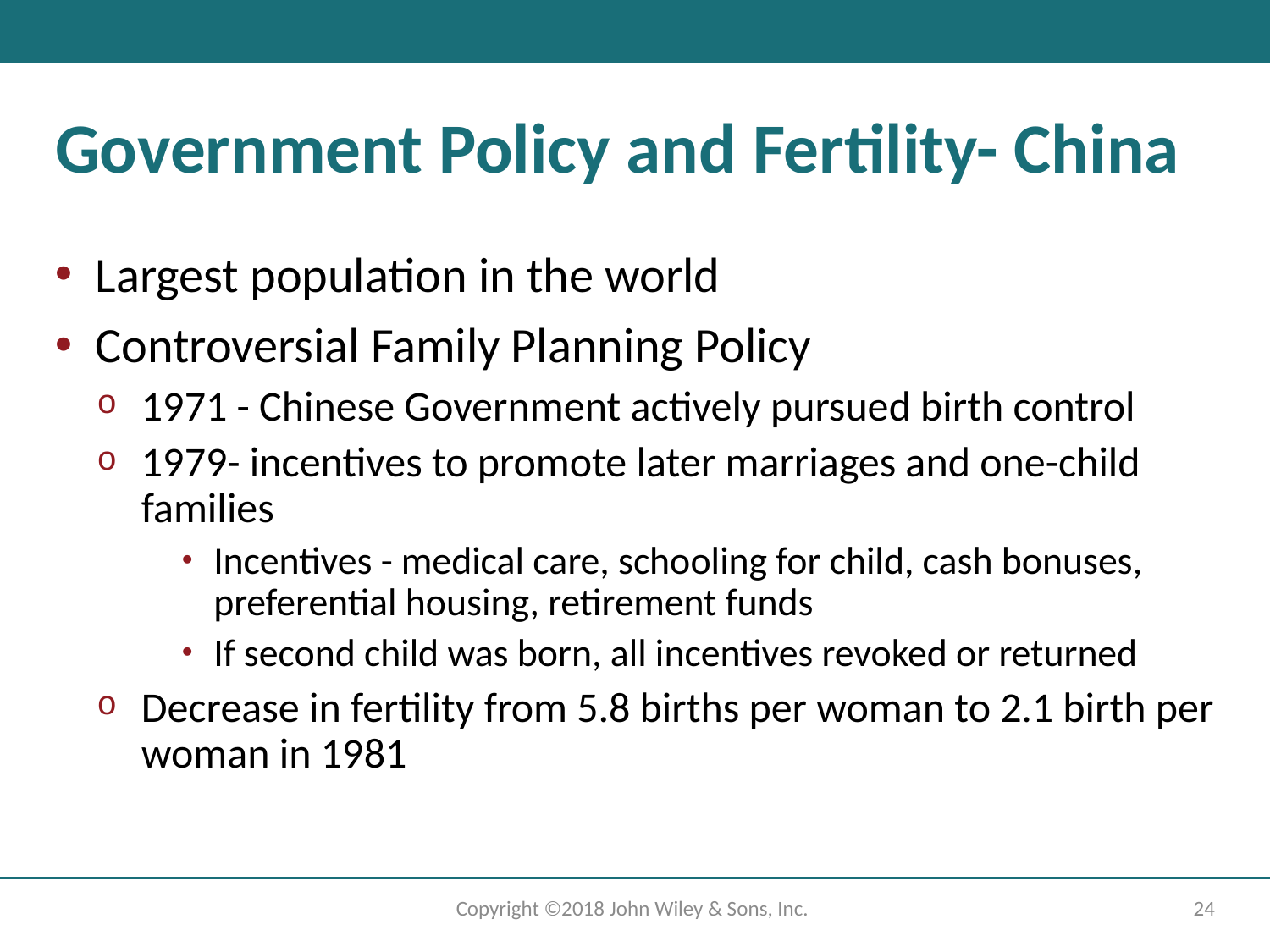

# Government Policy and Fertility- China
Largest population in the world
Controversial Family Planning Policy
19 71 - Chinese Government actively pursued birth control
19 79- incentives to promote later marriages and one-child families
Incentives - medical care, schooling for child, cash bonuses, preferential housing, retirement funds
If second child was born, all incentives revoked or returned
Decrease in fertility from 5.8 births per woman to 2.1 birth per woman in 19 81
Copyright ©2018 John Wiley & Sons, Inc.
24